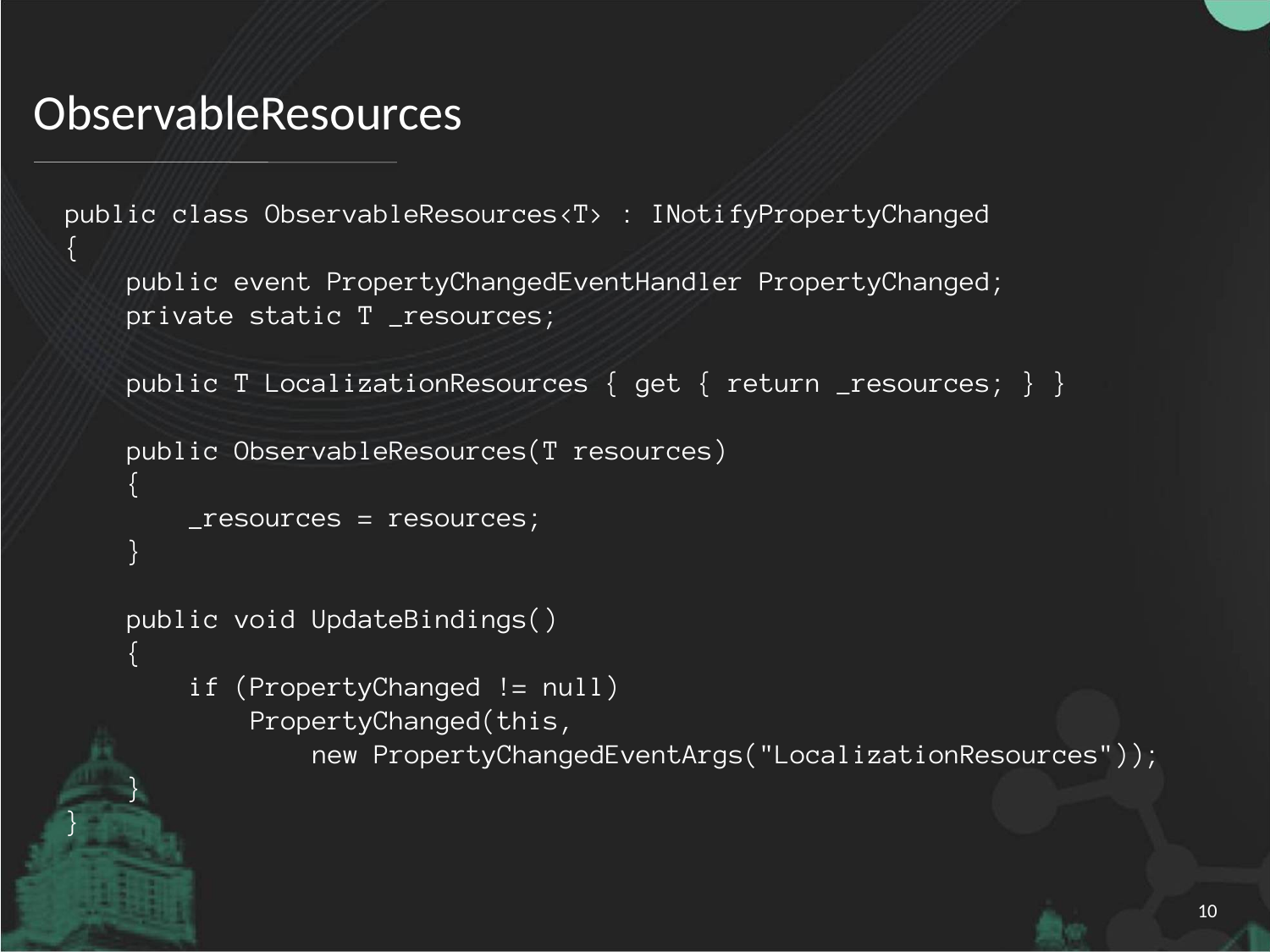

# ObservableResources
public class ObservableResources<T> : INotifyPropertyChanged
{
    public event PropertyChangedEventHandler PropertyChanged;
    private static T _resources;

    public T LocalizationResources { get { return _resources; } }

    public ObservableResources(T resources)
    {
        _resources = resources;
    }

    public void UpdateBindings()
    {
        if (PropertyChanged != null)
            PropertyChanged(this,
                new PropertyChangedEventArgs("LocalizationResources"));
    }
}
10